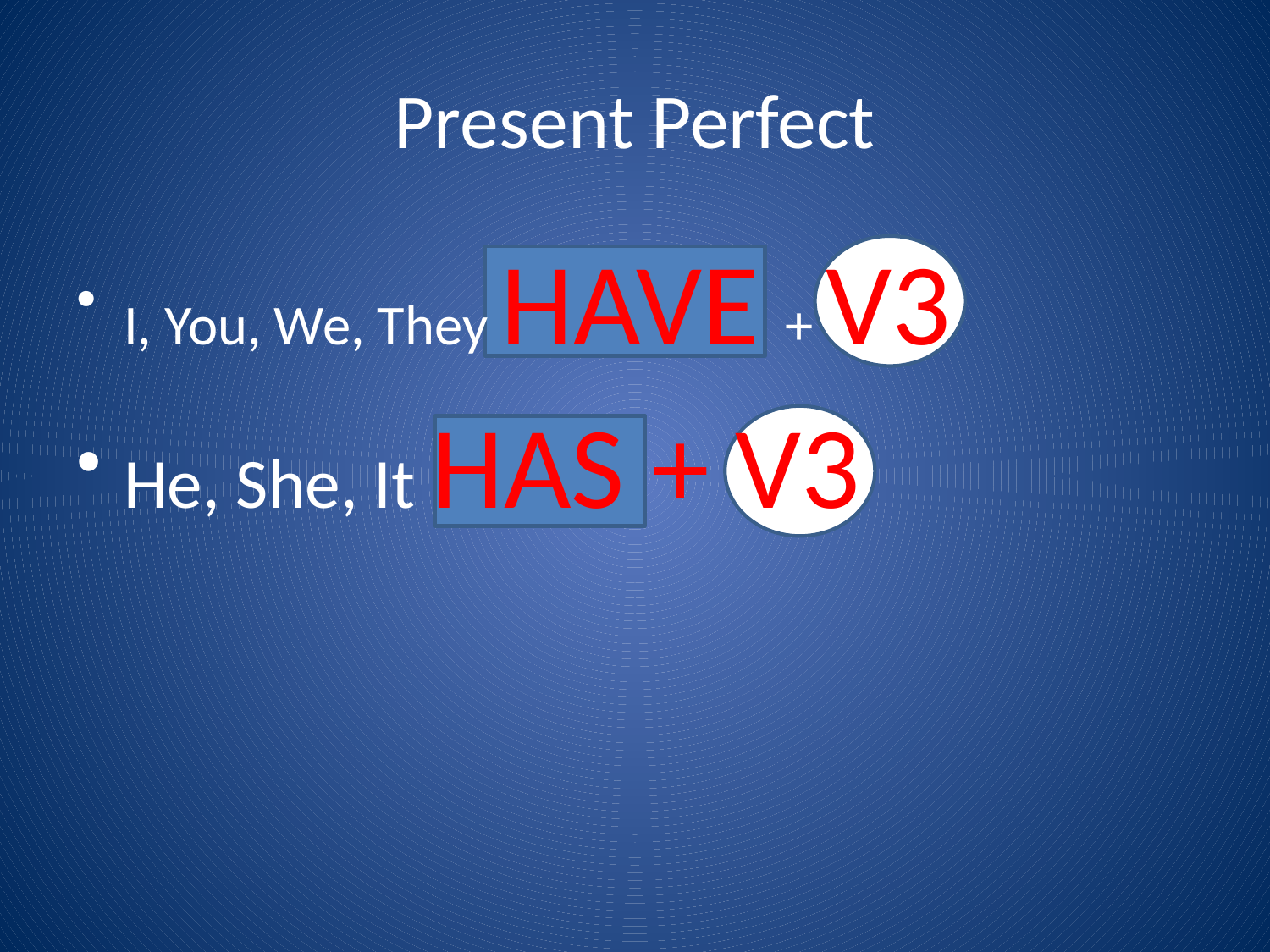

# Present Perfect
I, You, We, They HAVE + V3
He, She, It HAS + V3